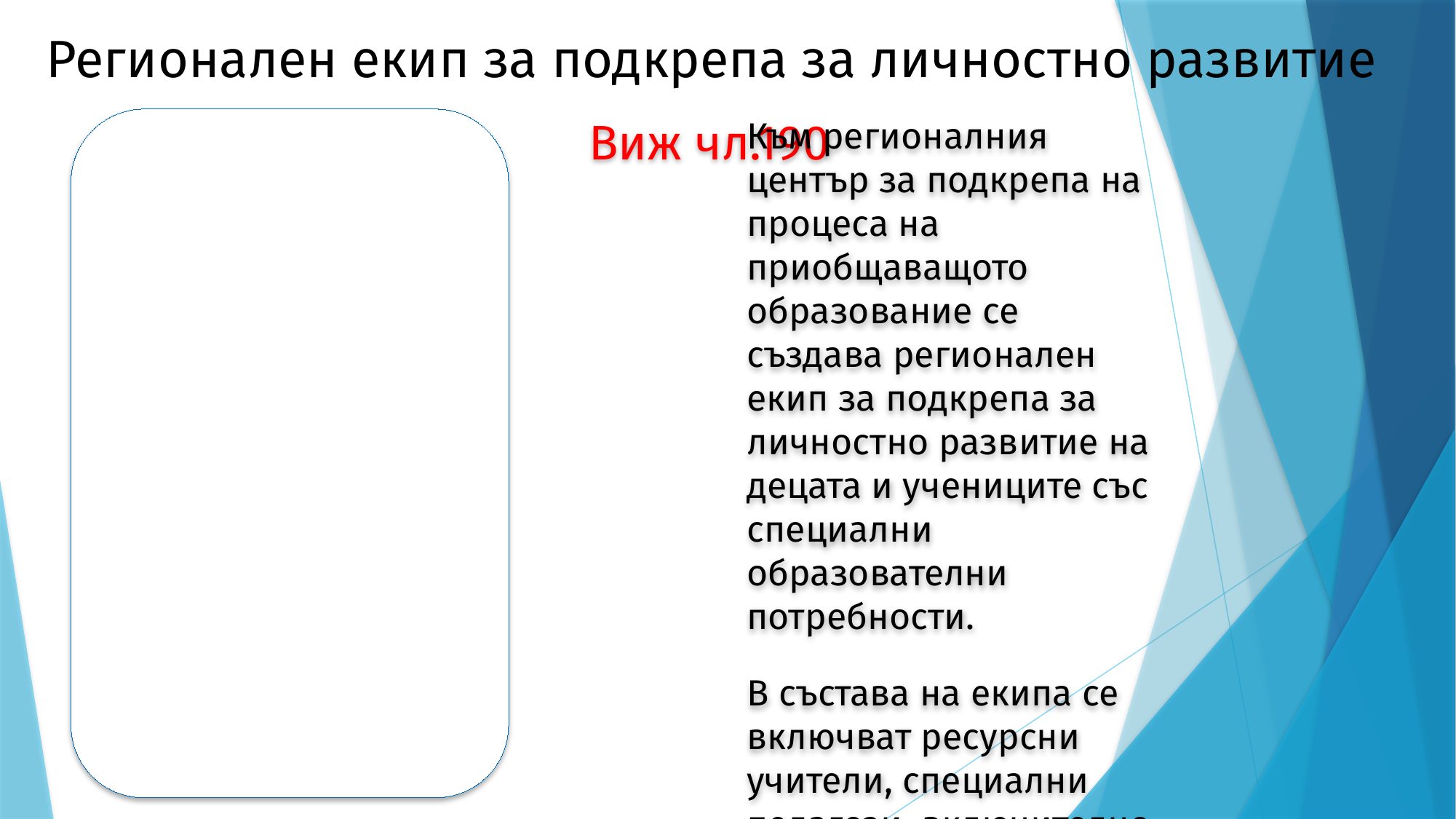

# Регионален екип за подкрепа за личностно развитие
Виж чл.190